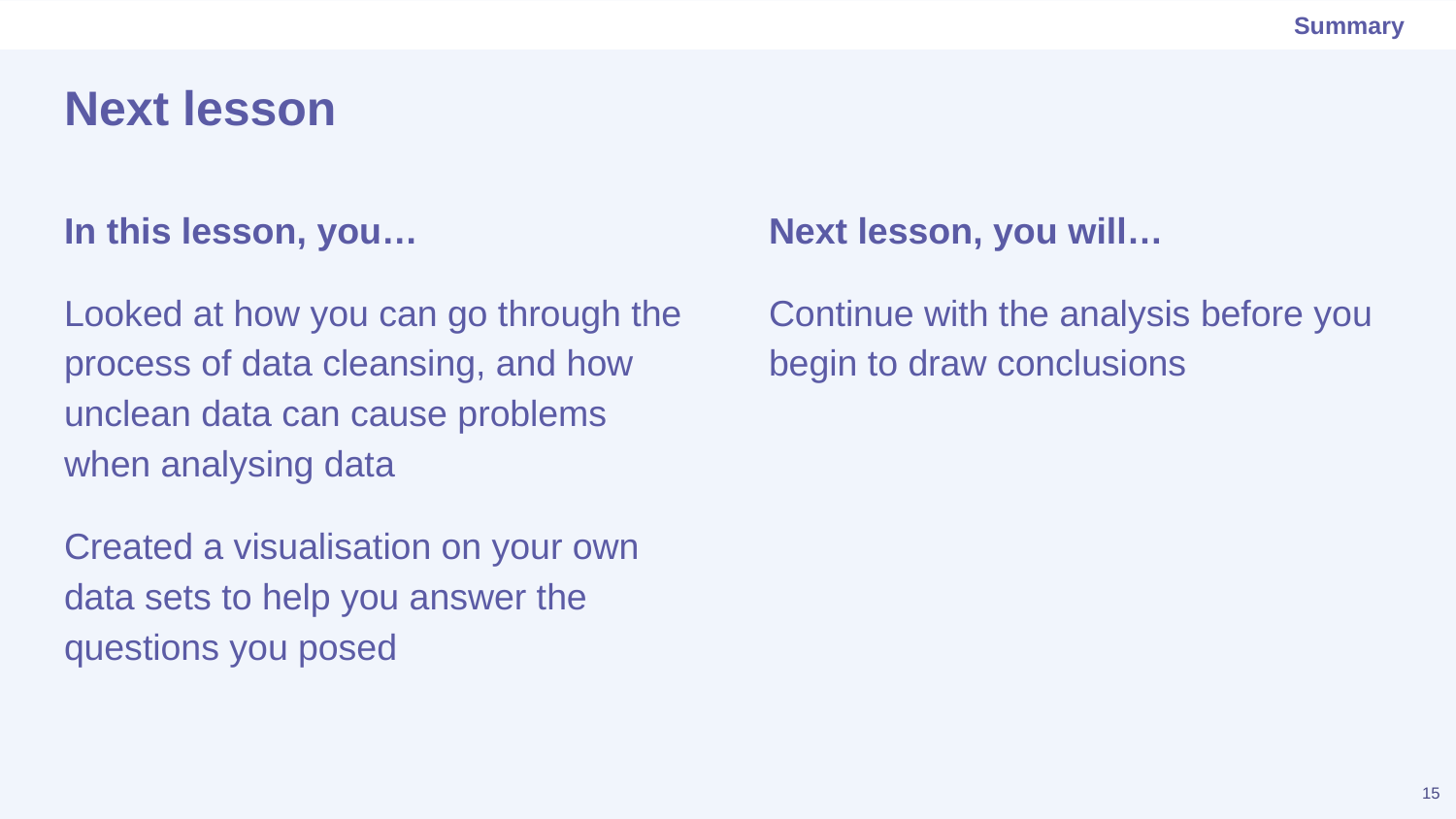

Summary
# Next lesson
Next lesson, you will…
Continue with the analysis before you begin to draw conclusions
In this lesson, you…
Looked at how you can go through the process of data cleansing, and how unclean data can cause problems when analysing data
Created a visualisation on your own data sets to help you answer the questions you posed

15